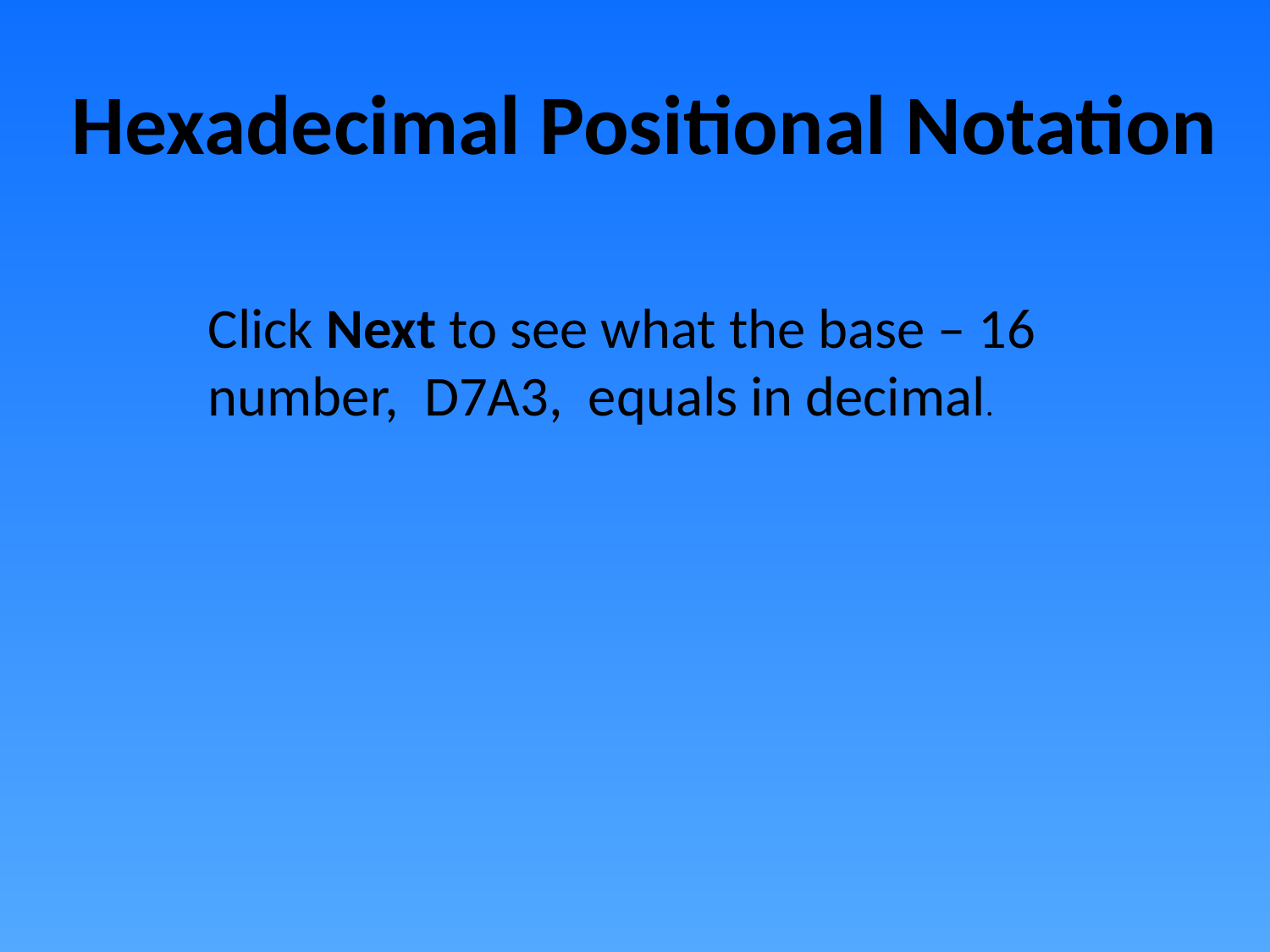

Hexadecimal Positional Notation
Click Next to see what the base – 16
number,  D7A3,  equals in decimal.